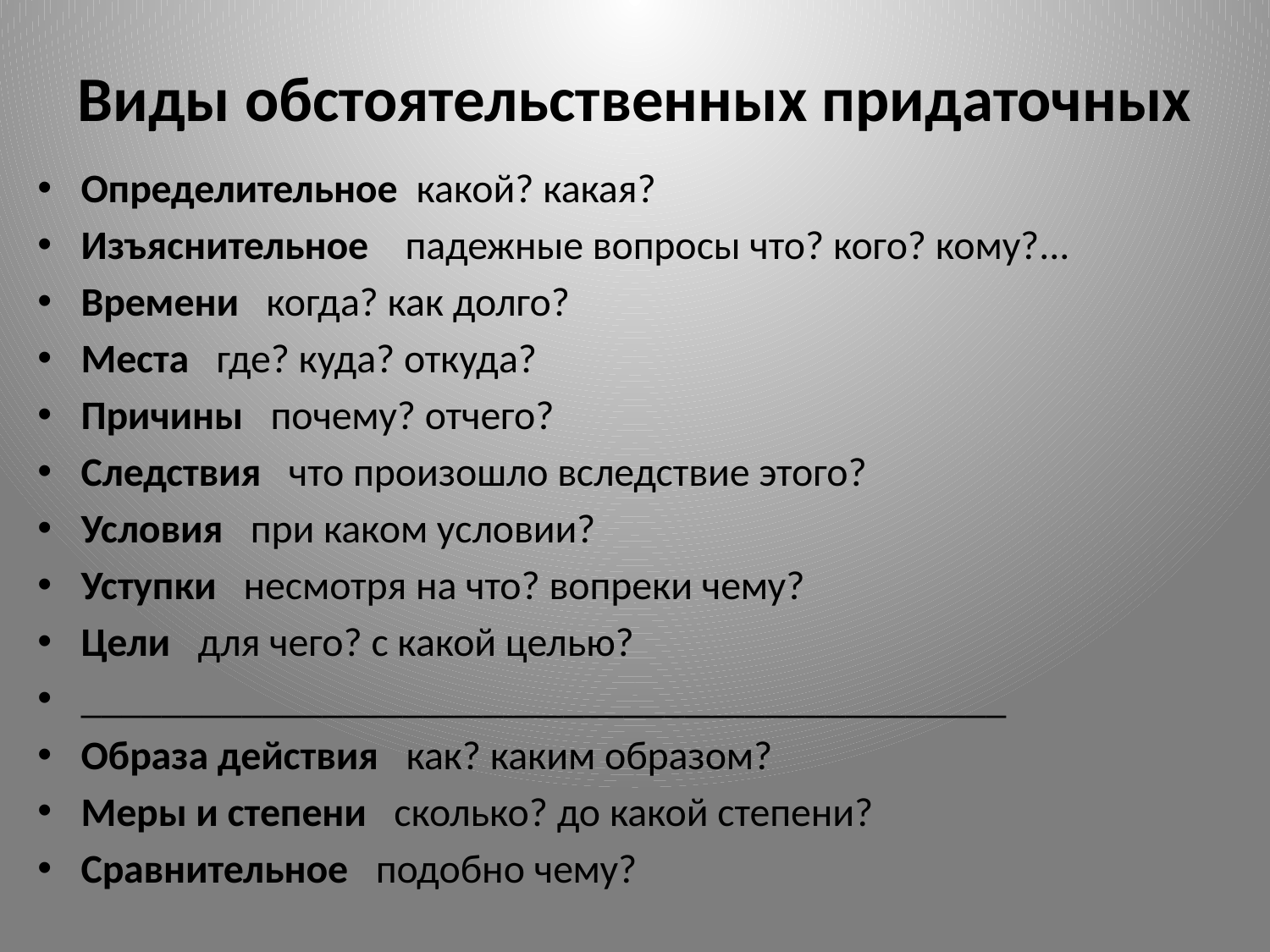

# Виды обстоятельственных придаточных
Определительное  какой? какая?
Изъяснительное    падежные вопросы что? кого? кому?...
Времени   когда? как долго?
Места   где? куда? откуда?
Причины   почему? отчего?
Следствия   что произошло вследствие этого?
Условия   при каком условии?
Уступки   несмотря на что? вопреки чему?
Цели   для чего? с какой целью?
______________________________________________
Образа действия   как? каким образом?
Меры и степени   сколько? до какой степени?
Сравнительное   подобно чему?